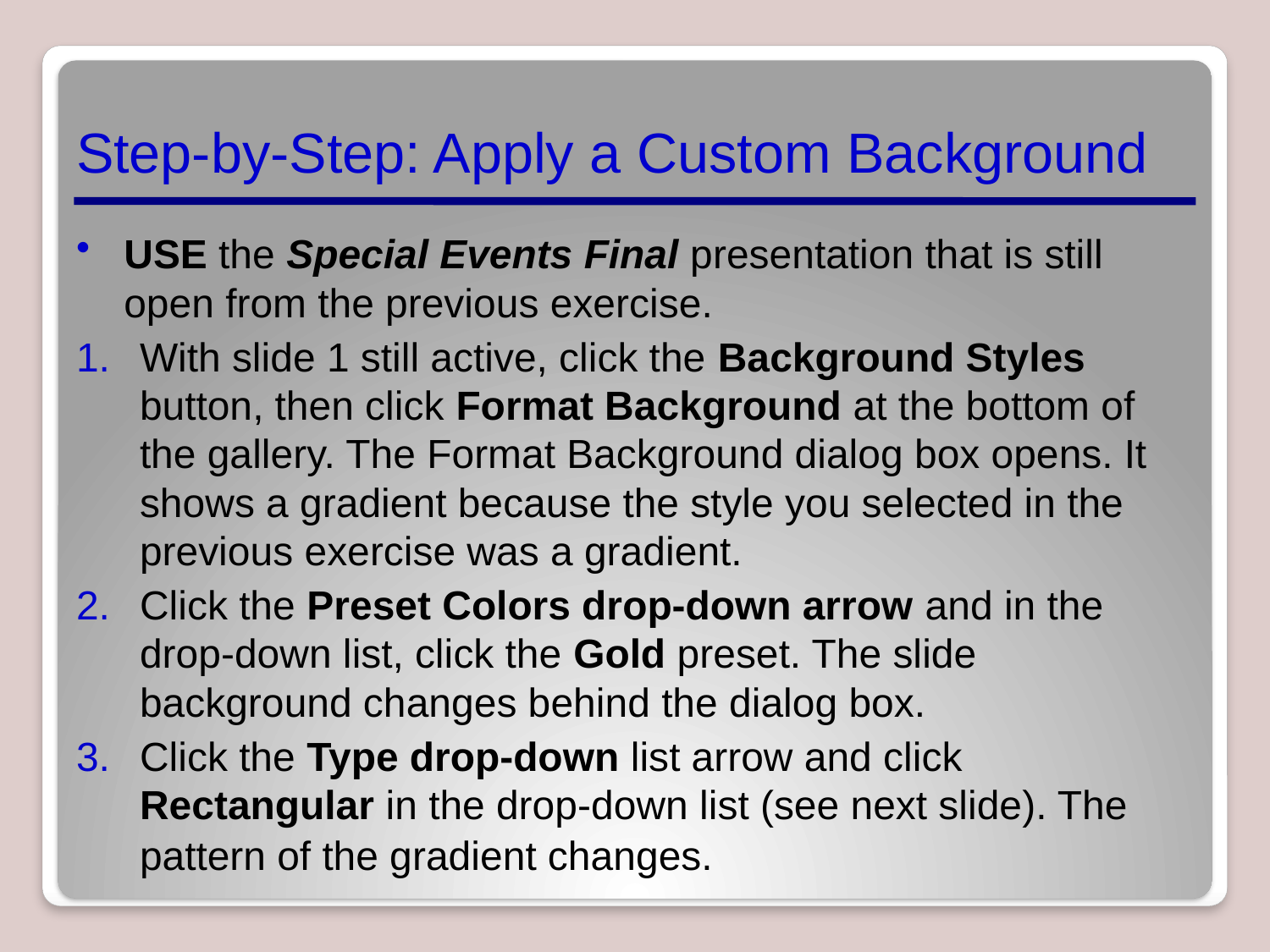

# Step-by-Step: Apply a Custom Background
USE the Special Events Final presentation that is still open from the previous exercise.
With slide 1 still active, click the Background Styles button, then click Format Background at the bottom of the gallery. The Format Background dialog box opens. It shows a gradient because the style you selected in the previous exercise was a gradient.
Click the Preset Colors drop-down arrow and in the drop-down list, click the Gold preset. The slide background changes behind the dialog box.
Click the Type drop-down list arrow and click Rectangular in the drop-down list (see next slide). The pattern of the gradient changes.